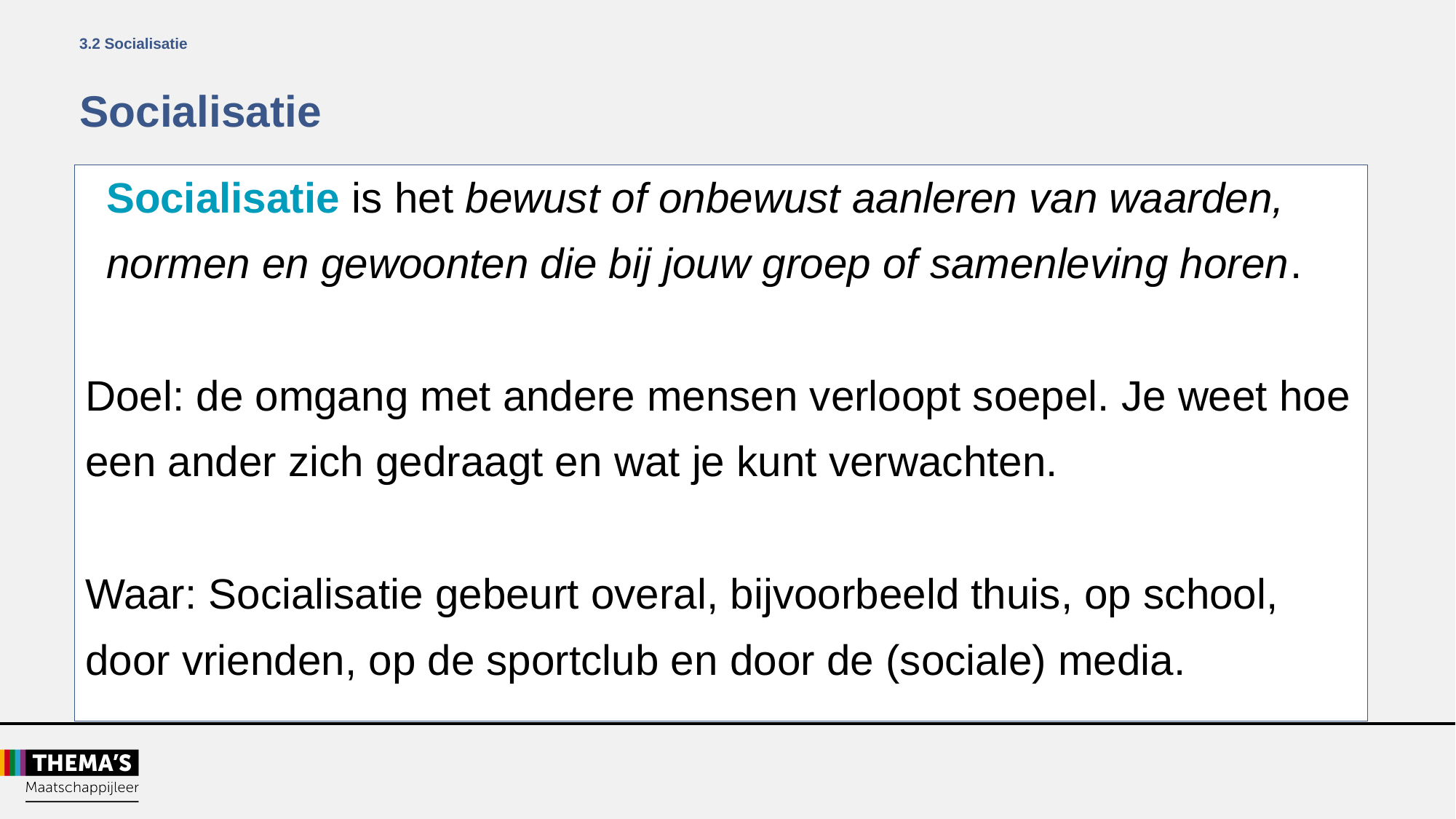

3.2 Socialisatie
Socialisatie
Socialisatie is het bewust of onbewust aanleren van waarden,
normen en gewoonten die bij jouw groep of samenleving horen.

Doel: de omgang met andere mensen verloopt soepel. Je weet hoe
een ander zich gedraagt en wat je kunt verwachten.

Waar: Socialisatie gebeurt overal, bijvoorbeeld thuis, op school,
door vrienden, op de sportclub en door de (sociale) media.